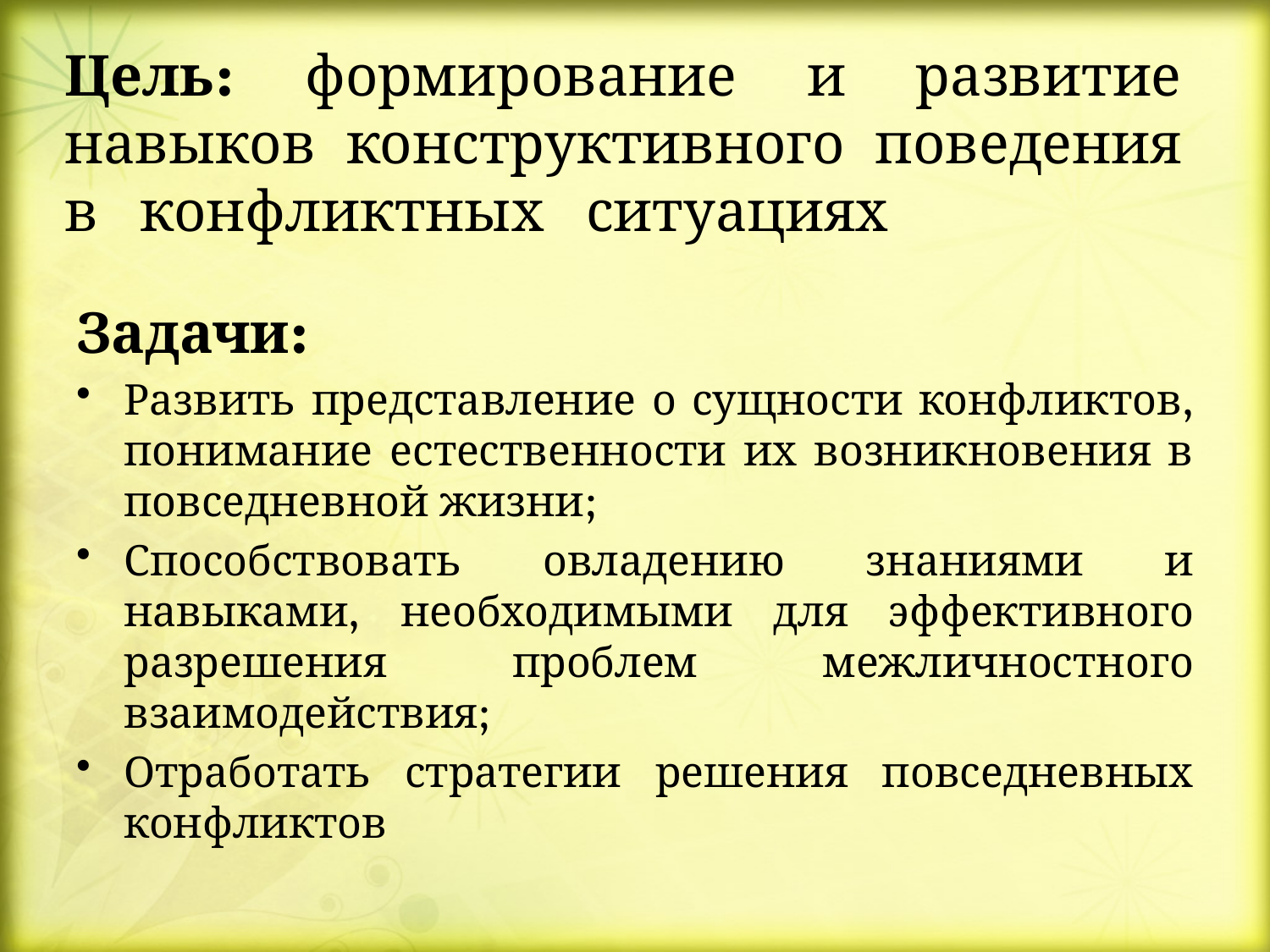

# Цель: формирование и развитие навыков конструктивного поведения в конфликтных ситуациях
Задачи:
Развить представление о сущности конфликтов, понимание естественности их возникновения в повседневной жизни;
Способствовать овладению знаниями и навыками, необходимыми для эффективного разрешения проблем межличностного взаимодействия;
Отработать стратегии решения повседневных конфликтов